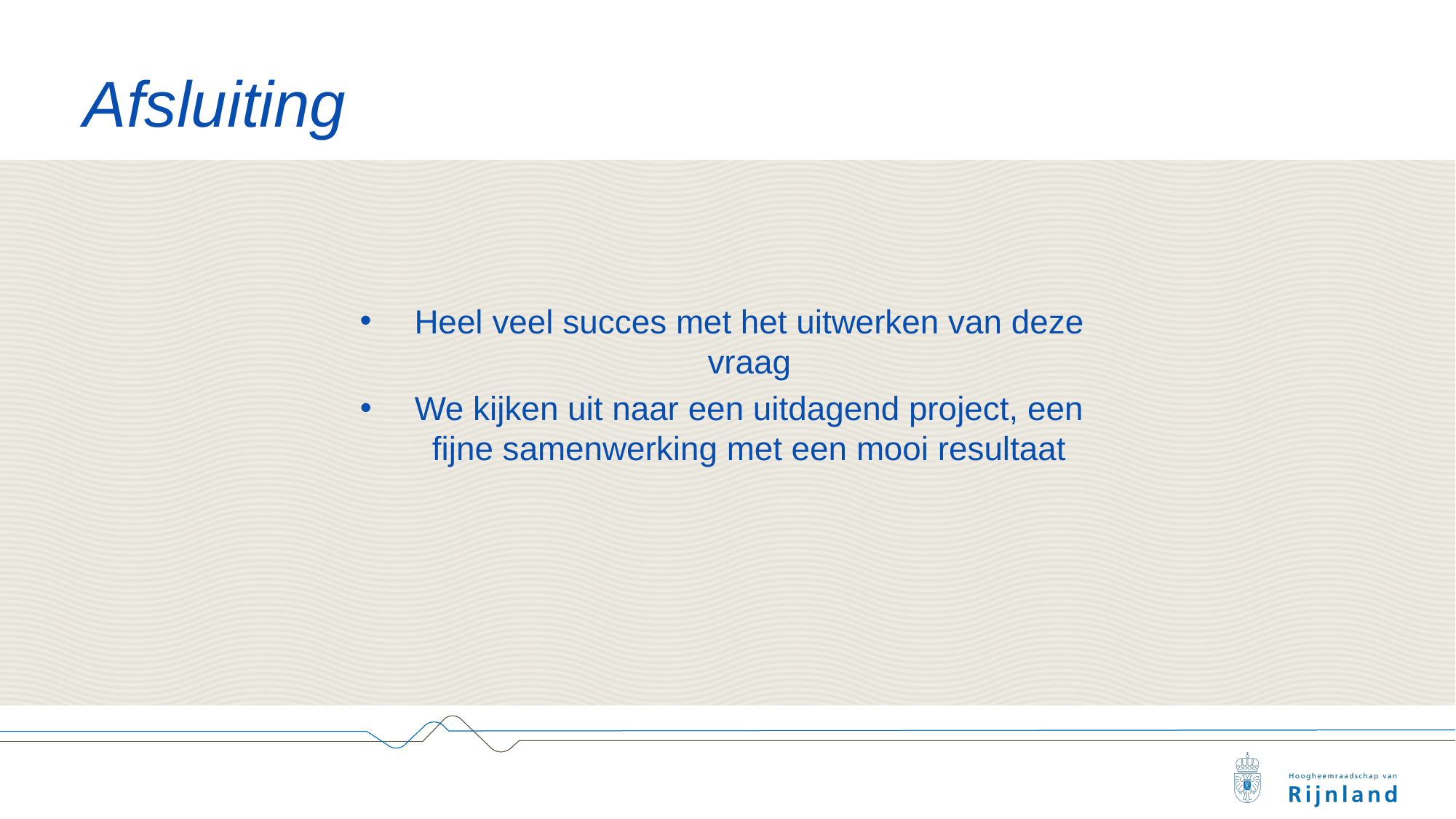

# Afsluiting

Heel veel succes met het uitwerken van deze vraag
We kijken uit naar een uitdagend project, een fijne samenwerking met een mooi resultaat